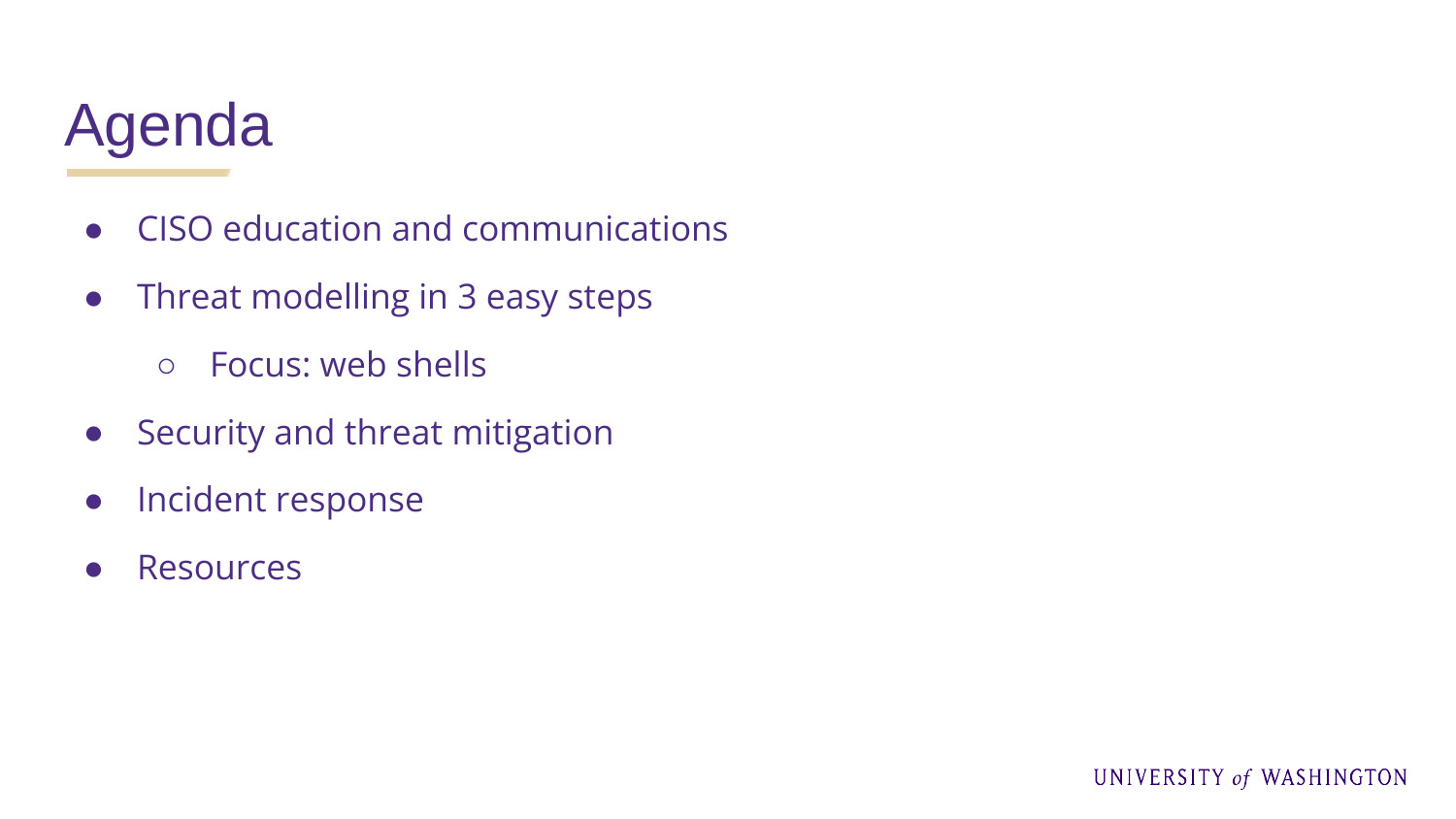

# Agenda
CISO education and communications
Threat modelling in 3 easy steps
Focus: web shells
Security and threat mitigation
Incident response
Resources